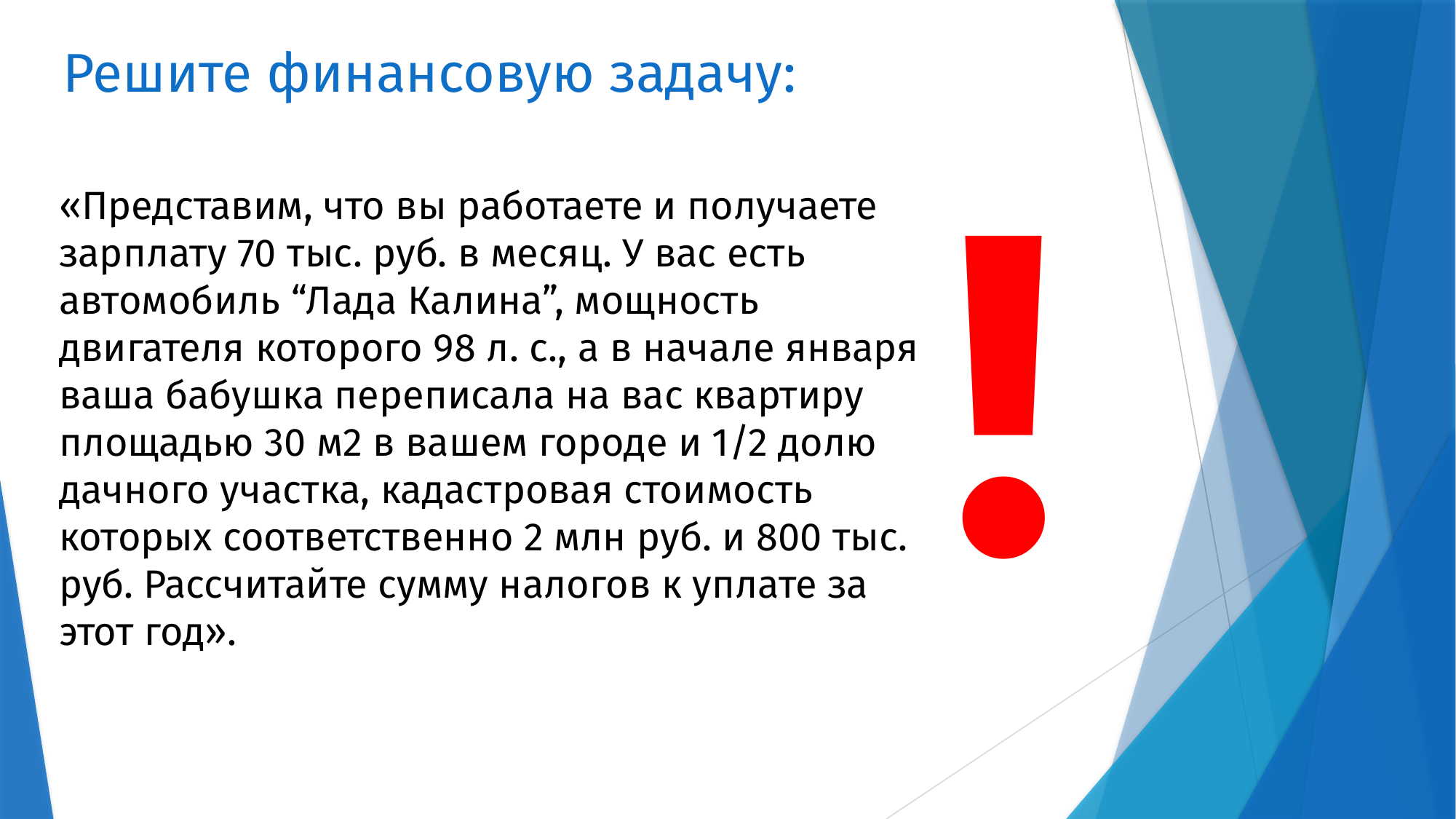

# Решите финансовую задачу:
!
«Представим, что вы работаете и получаете зарплату 70 тыс. руб. в месяц. У вас есть автомобиль “Лада Калина”, мощность двигателя которого 98 л. с., а в начале января ваша бабушка переписала на вас квартиру площадью 30 м2 в вашем городе и 1/2 долю дачного участка, кадастровая стоимость которых соответственно 2 млн руб. и 800 тыс. руб. Рассчитайте сумму налогов к уплате за этот год».